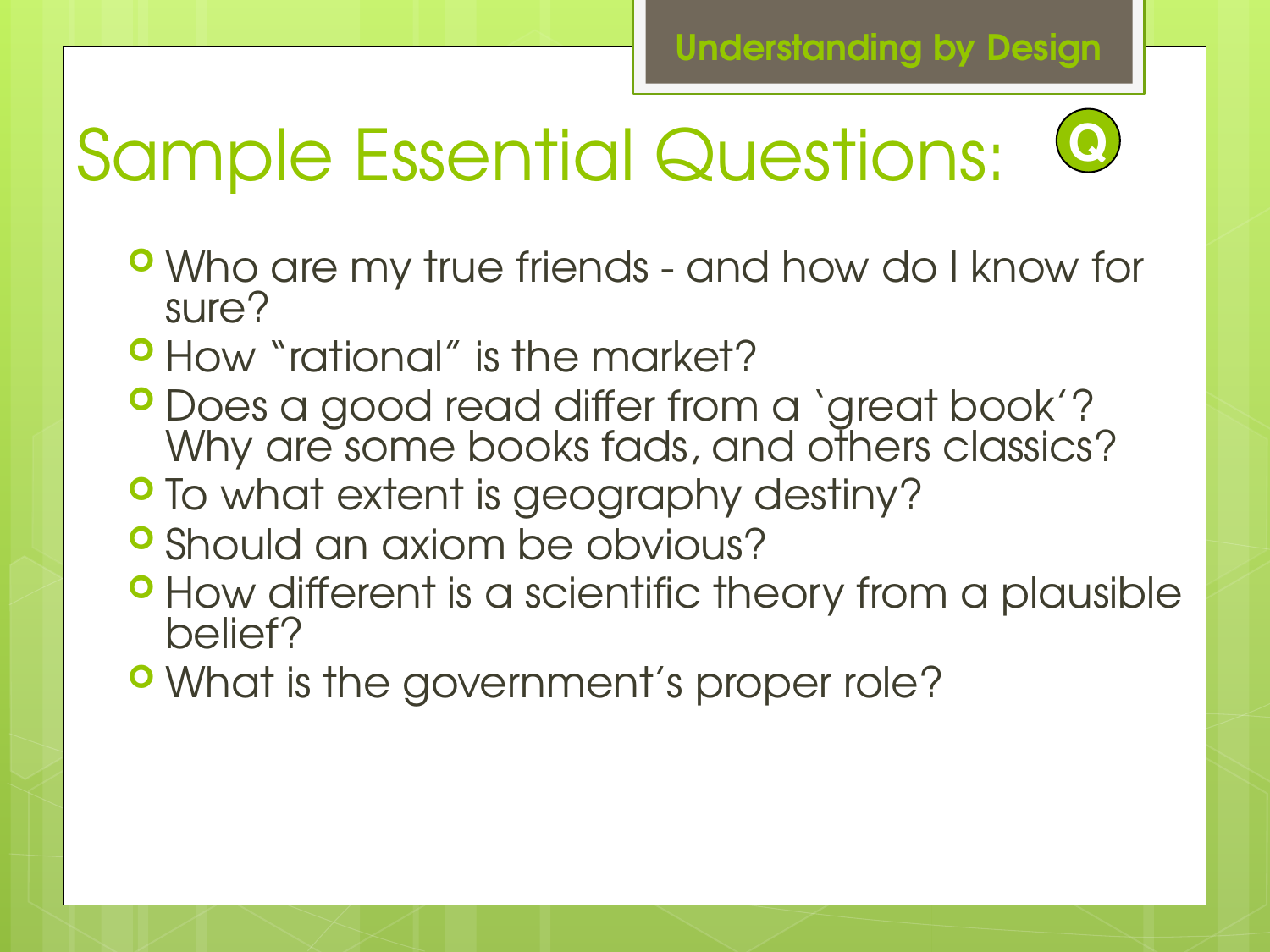

# Sample Essential Questions:
Q
Who are my true friends - and how do I know for sure?
How “rational” is the market?
Does a good read differ from a ‘great book’? Why are some books fads, and others classics?
To what extent is geography destiny?
Should an axiom be obvious?
How different is a scientific theory from a plausible belief?
What is the government’s proper role?